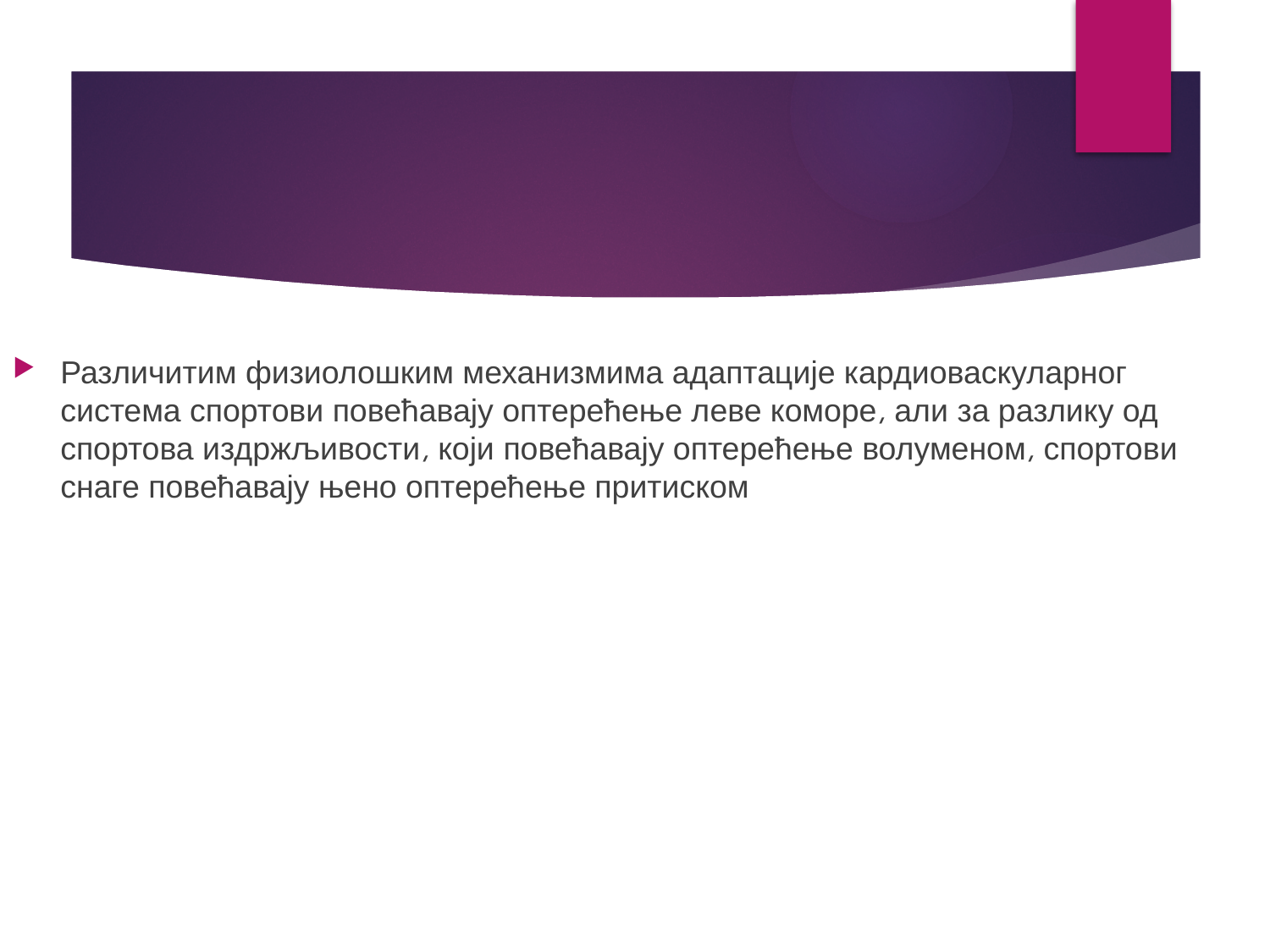

#
Различитим физиолошким механизмима адаптације кардиоваскуларног система спортови повећавају оптерећење леве коморе, али за разлику од спортова издржљивости, који повећавају оптерећење волуменом, спортови снаге повећавају њено оптерећење притиском